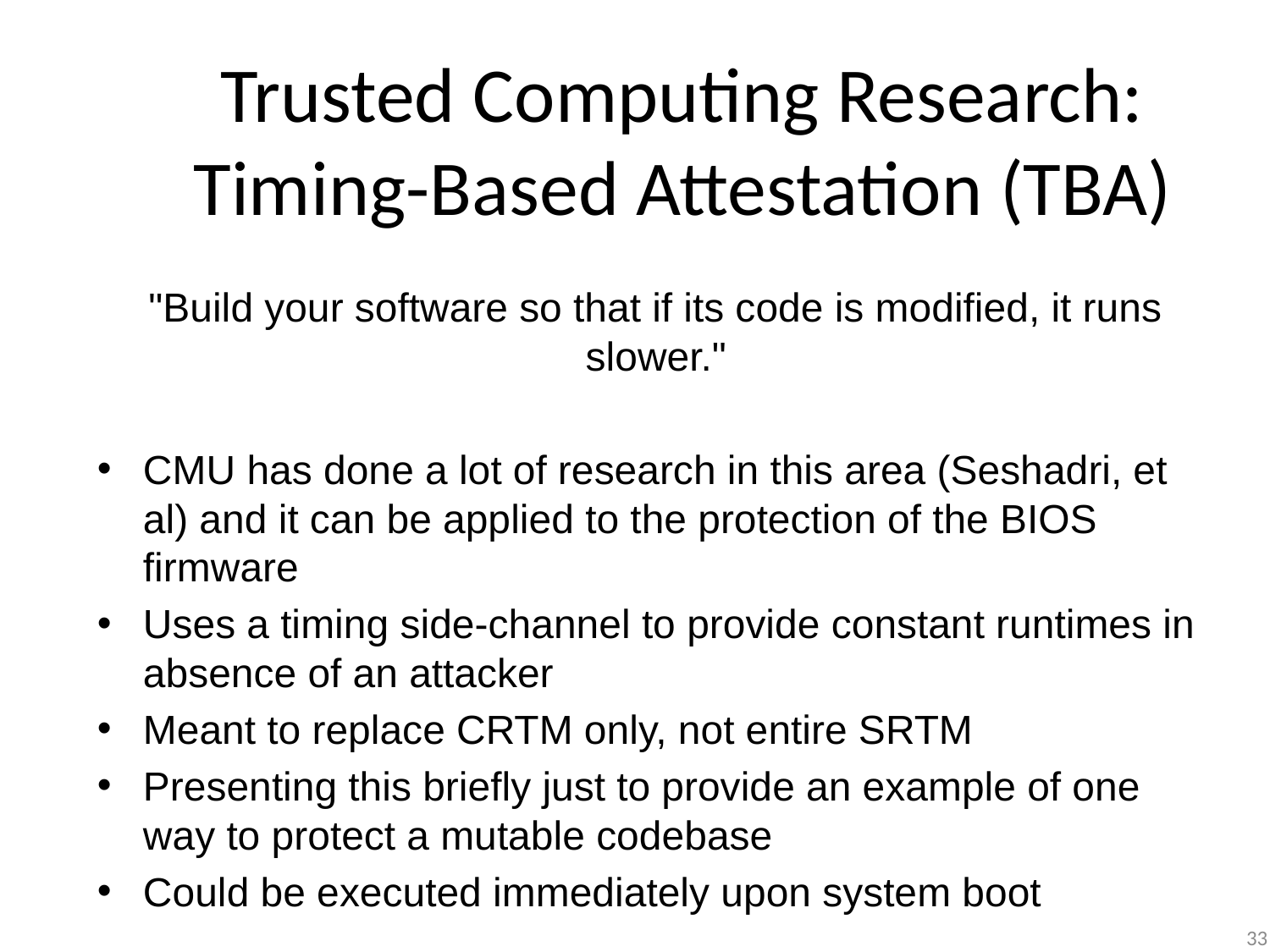

# Trusted Computing Research: Timing-Based Attestation (TBA)
"Build your software so that if its code is modified, it runs slower."

CMU has done a lot of research in this area (Seshadri, et al) and it can be applied to the protection of the BIOS firmware
Uses a timing side-channel to provide constant runtimes in absence of an attacker
Meant to replace CRTM only, not entire SRTM
Presenting this briefly just to provide an example of one way to protect a mutable codebase
Could be executed immediately upon system boot
33